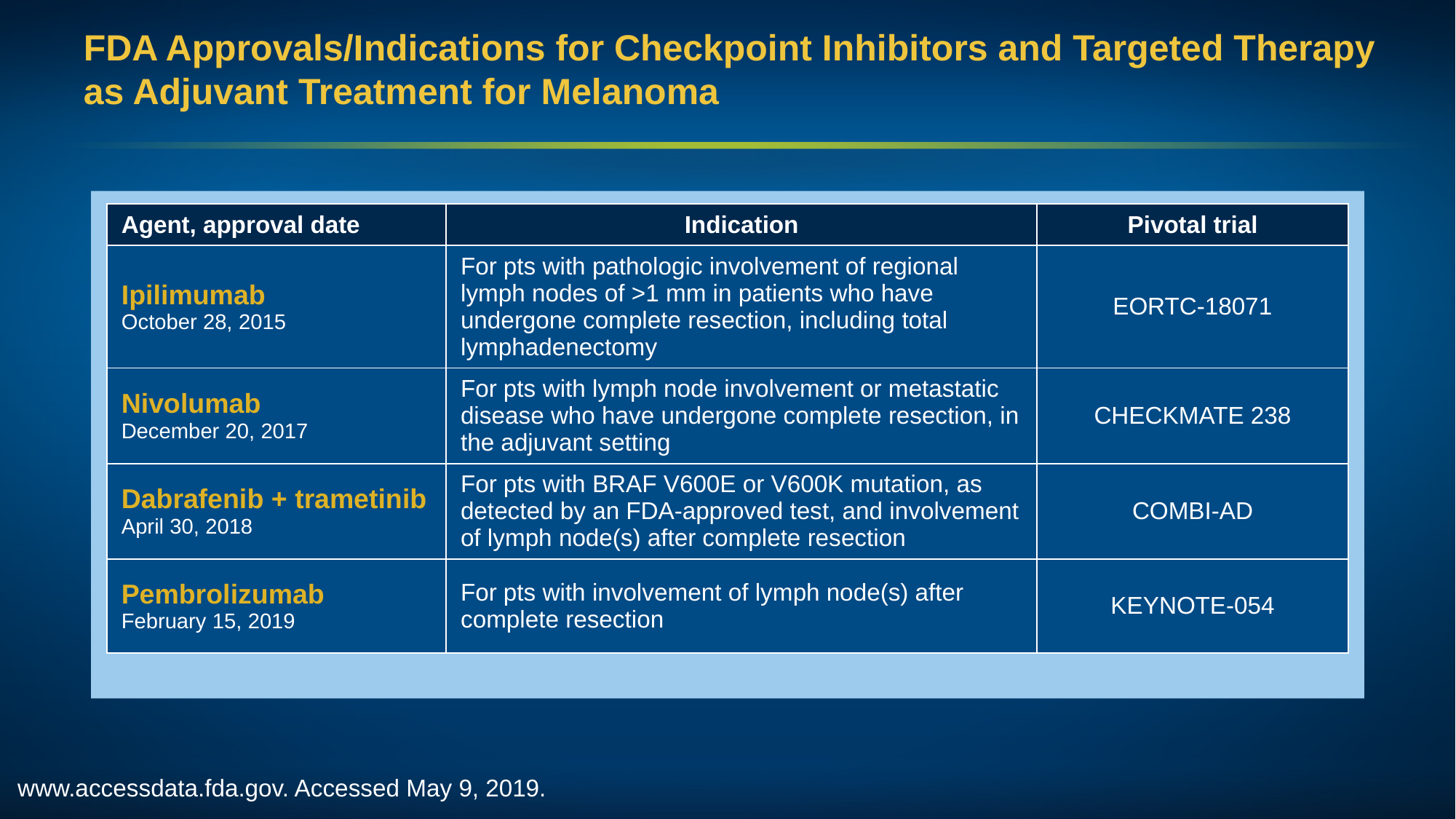

# FDA Approvals/Indications for Checkpoint Inhibitors and Targeted Therapy as Adjuvant Treatment for Melanoma

| Agent, approval date | Indication | Pivotal trial |
| --- | --- | --- |
| Ipilimumab October 28, 2015 | For pts with pathologic involvement of regional lymph nodes of >1 mm in patients who have undergone complete resection, including total lymphadenectomy | EORTC-18071 |
| Nivolumab December 20, 2017 | For pts with lymph node involvement or metastatic disease who have undergone complete resection, in the adjuvant setting | CHECKMATE 238 |
| Dabrafenib + trametinib April 30, 2018 | For pts with BRAF V600E or V600K mutation, as detected by an FDA-approved test, and involvement of lymph node(s) after complete resection | COMBI-AD |
| Pembrolizumab February 15, 2019 | For pts with involvement of lymph node(s) after complete resection | KEYNOTE-054 |
www.accessdata.fda.gov. Accessed May 9, 2019.